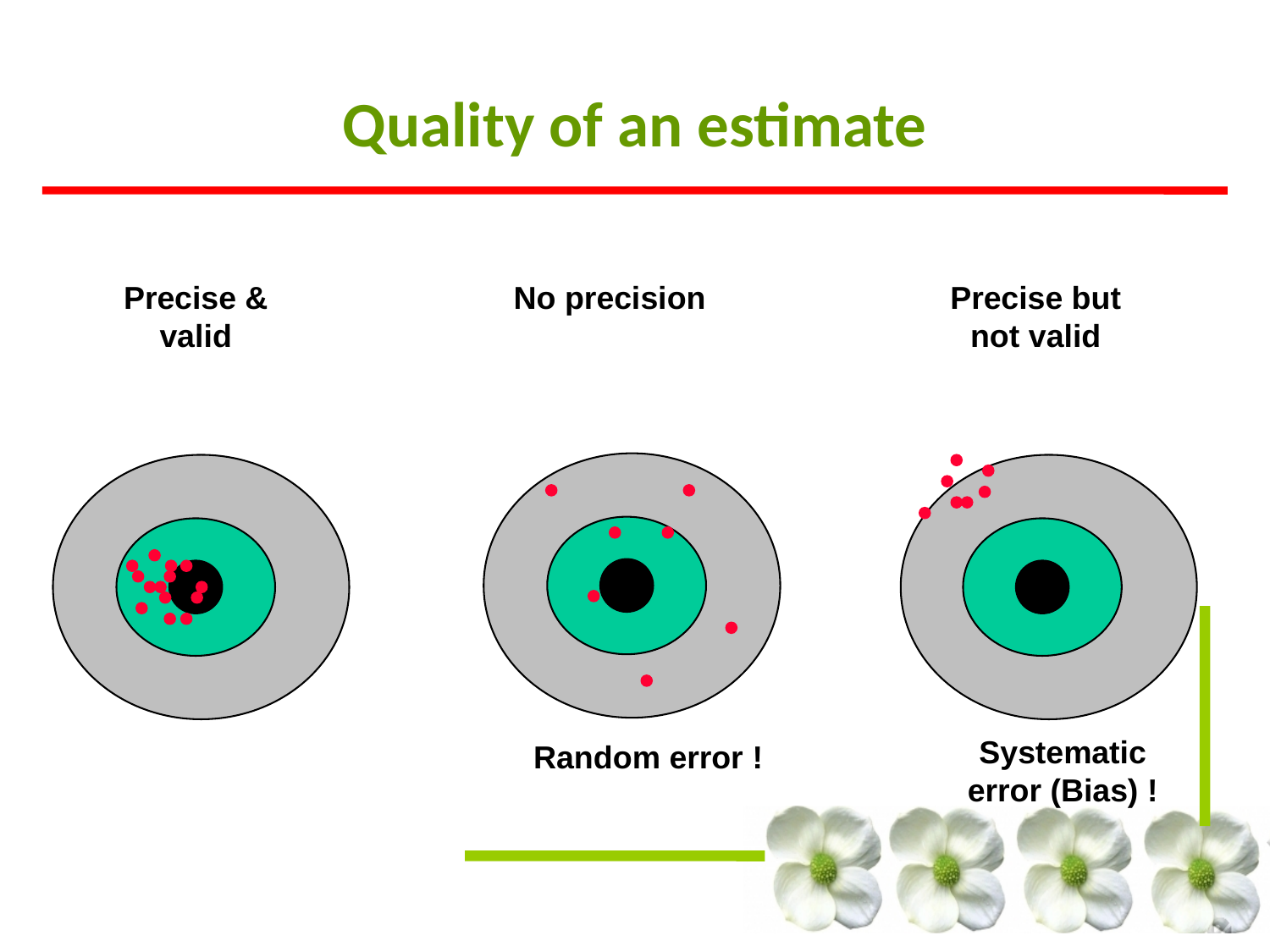

# Quality of an estimate

     No precision

Random error !

Precise but
not valid

Systematic
error (Bias) !
Precise & valid